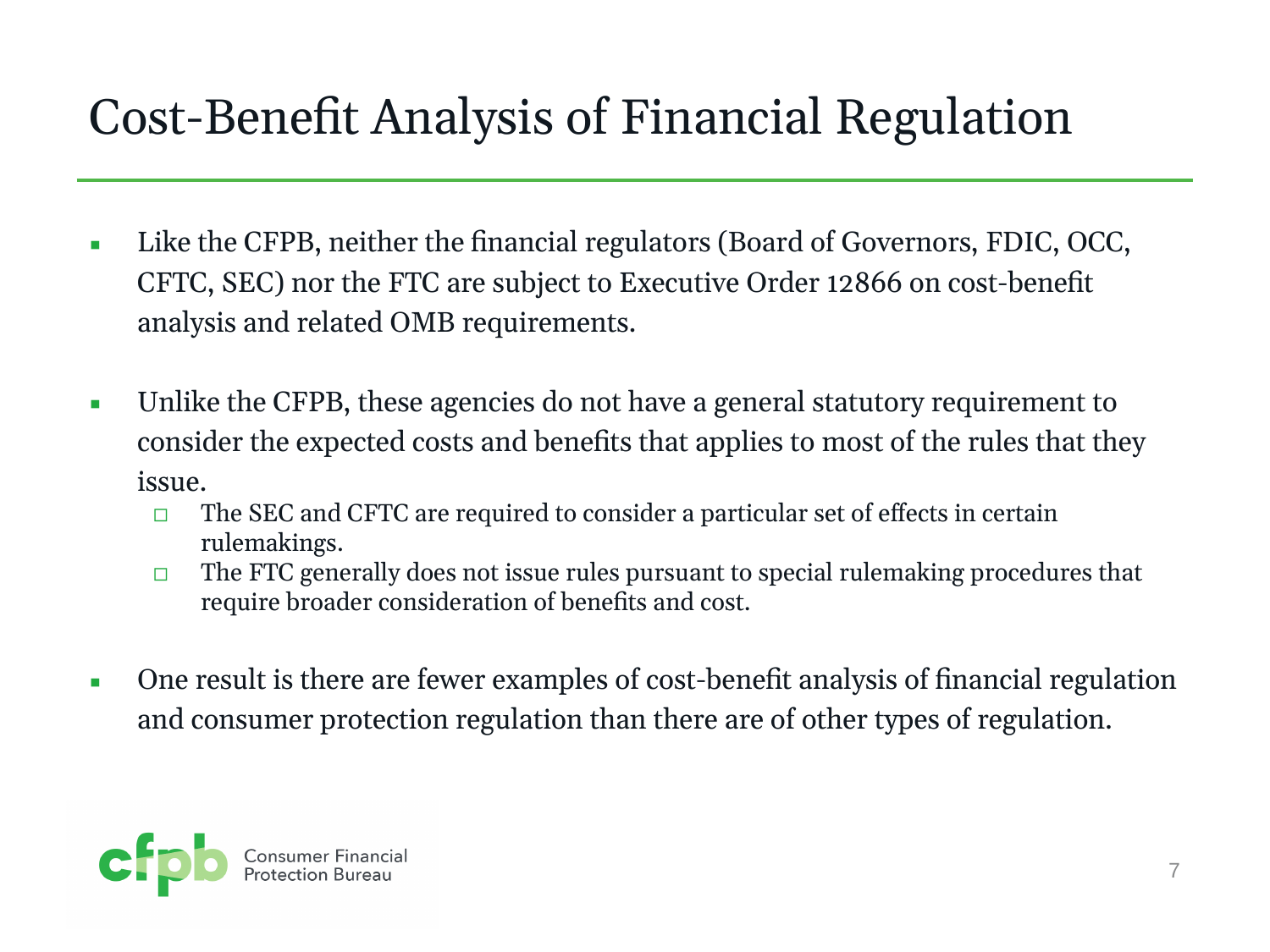

# Cost-Benefit Analysis of Financial Regulation
Like the CFPB, neither the financial regulators (Board of Governors, FDIC, OCC, CFTC, SEC) nor the FTC are subject to Executive Order 12866 on cost-benefit analysis and related OMB requirements.

Unlike the CFPB, these agencies do not have a general statutory requirement to consider the expected costs and benefits that applies to most of the rules that they issue.
The SEC and CFTC are required to consider a particular set of effects in certain rulemakings.
The FTC generally does not issue rules pursuant to special rulemaking procedures that require broader consideration of benefits and cost.

One result is there are fewer examples of cost-benefit analysis of financial regulation and consumer protection regulation than there are of other types of regulation.

7